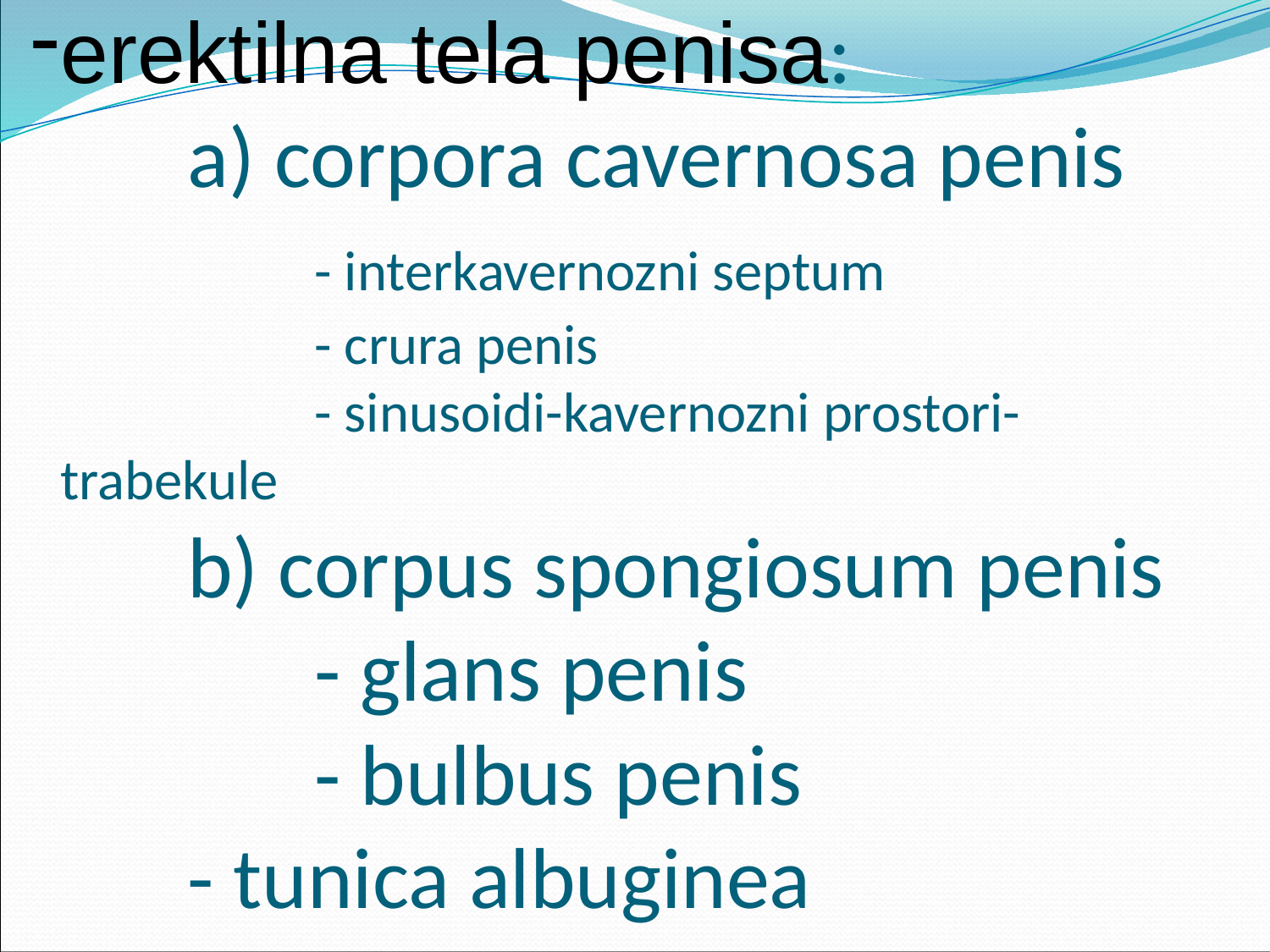

# erektilna tela penisa: a) corpora cavernosa penis - interkavernozni septum - crura penis - sinusoidi-kavernozni prostori- trabekule b) corpus spongiosum penis - glans penis - bulbus penis - tunica albuginea